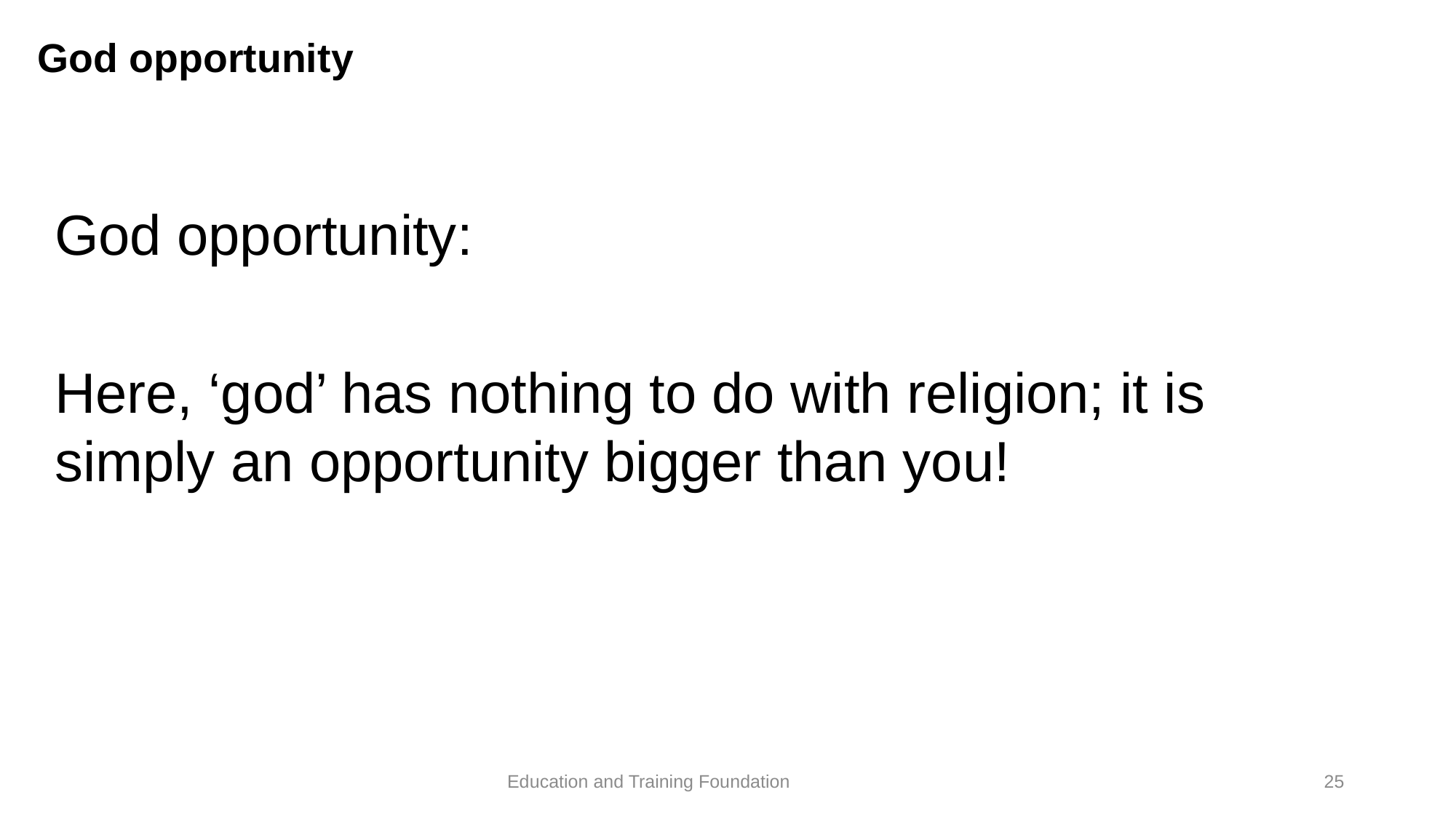

# God opportunity
God opportunity:

Here, ‘god’ has nothing to do with religion; it is simply an opportunity bigger than you!
25
Education and Training Foundation